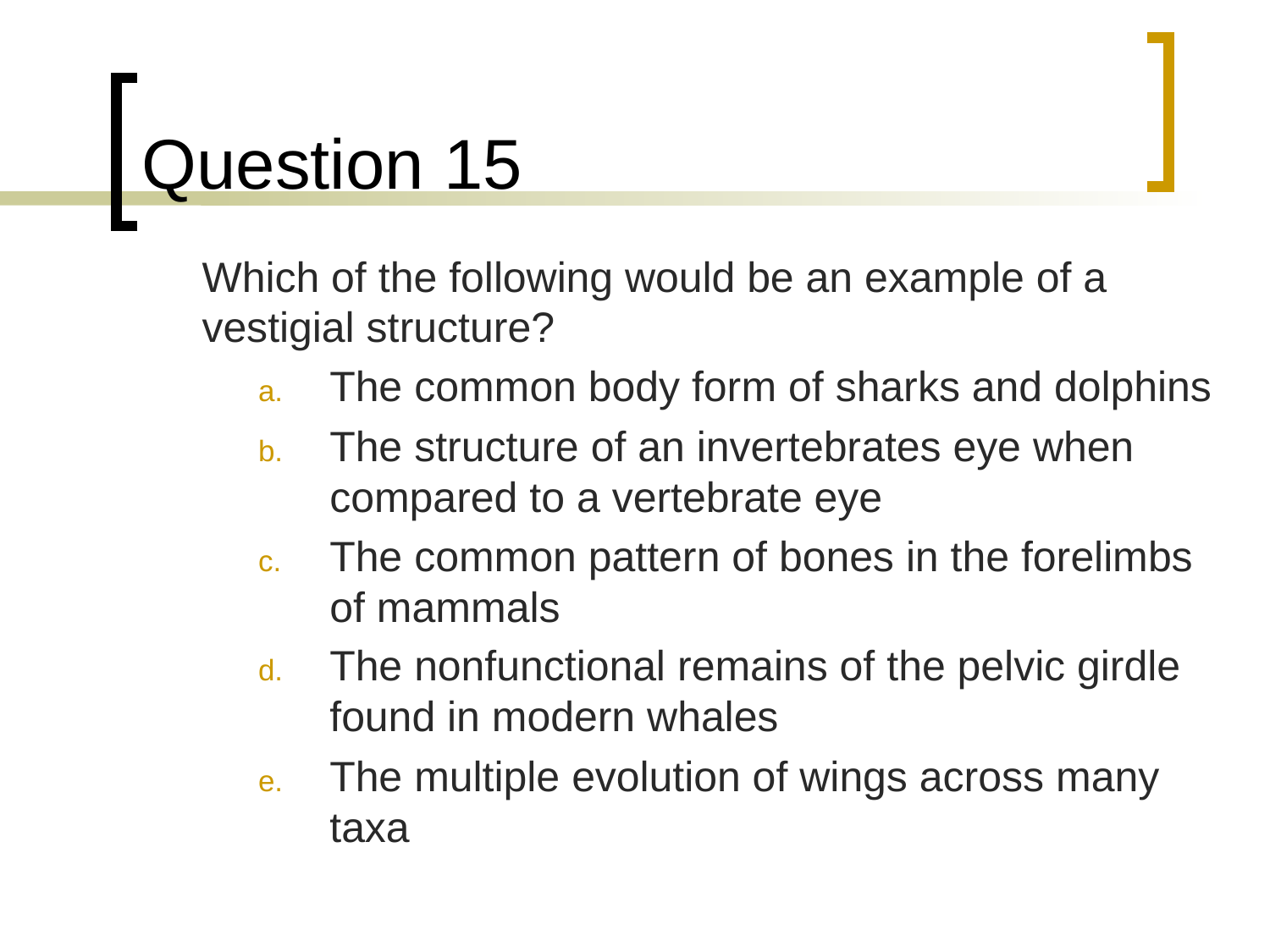

# Question 15
	Which of the following would be an example of a vestigial structure?
The common body form of sharks and dolphins
The structure of an invertebrates eye when compared to a vertebrate eye
The common pattern of bones in the forelimbs of mammals
The nonfunctional remains of the pelvic girdle found in modern whales
The multiple evolution of wings across many taxa